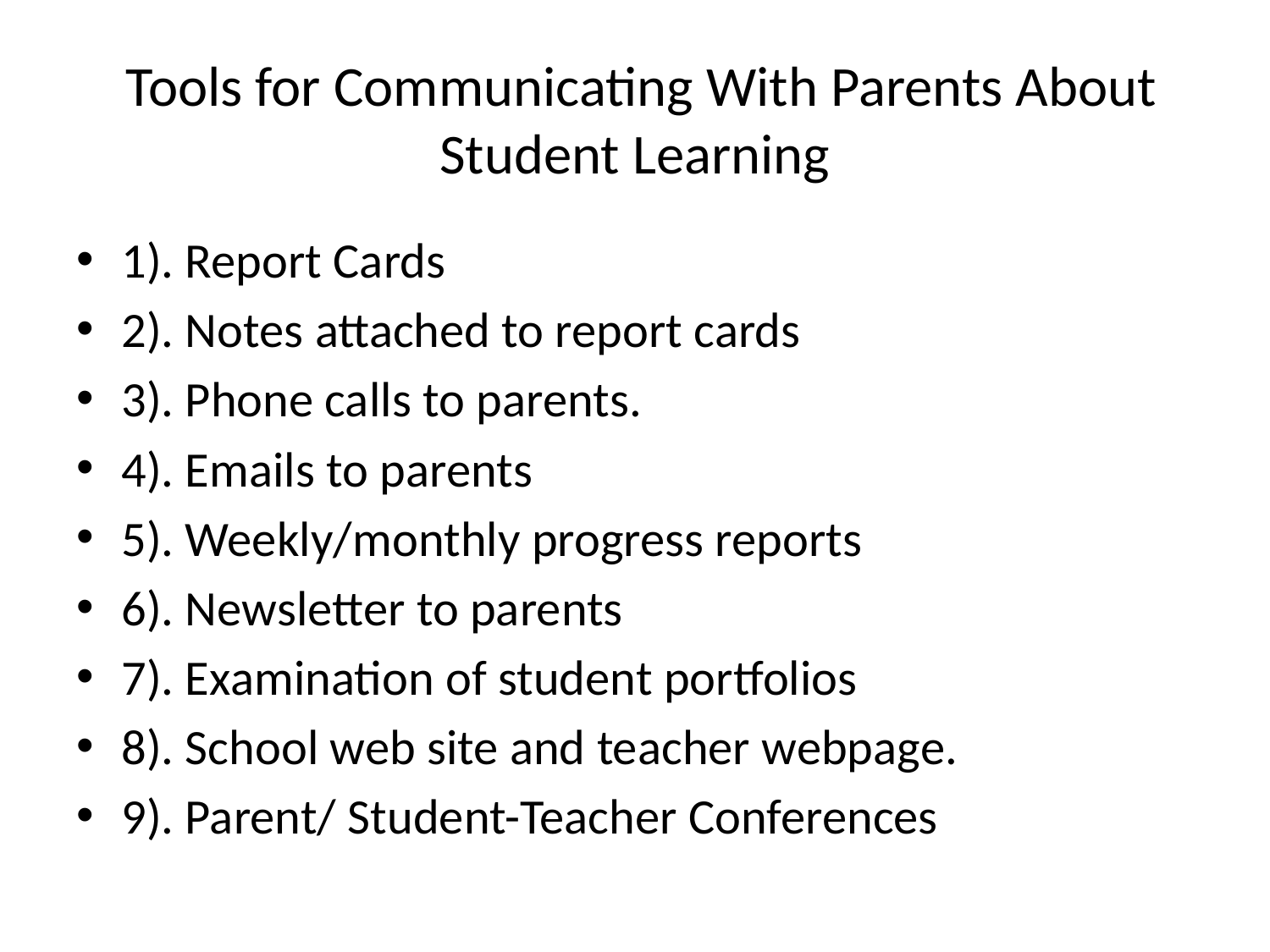

# Tools for Communicating With Parents About Student Learning
1). Report Cards
2). Notes attached to report cards
3). Phone calls to parents.
4). Emails to parents
5). Weekly/monthly progress reports
6). Newsletter to parents
7). Examination of student portfolios
8). School web site and teacher webpage.
9). Parent/ Student-Teacher Conferences